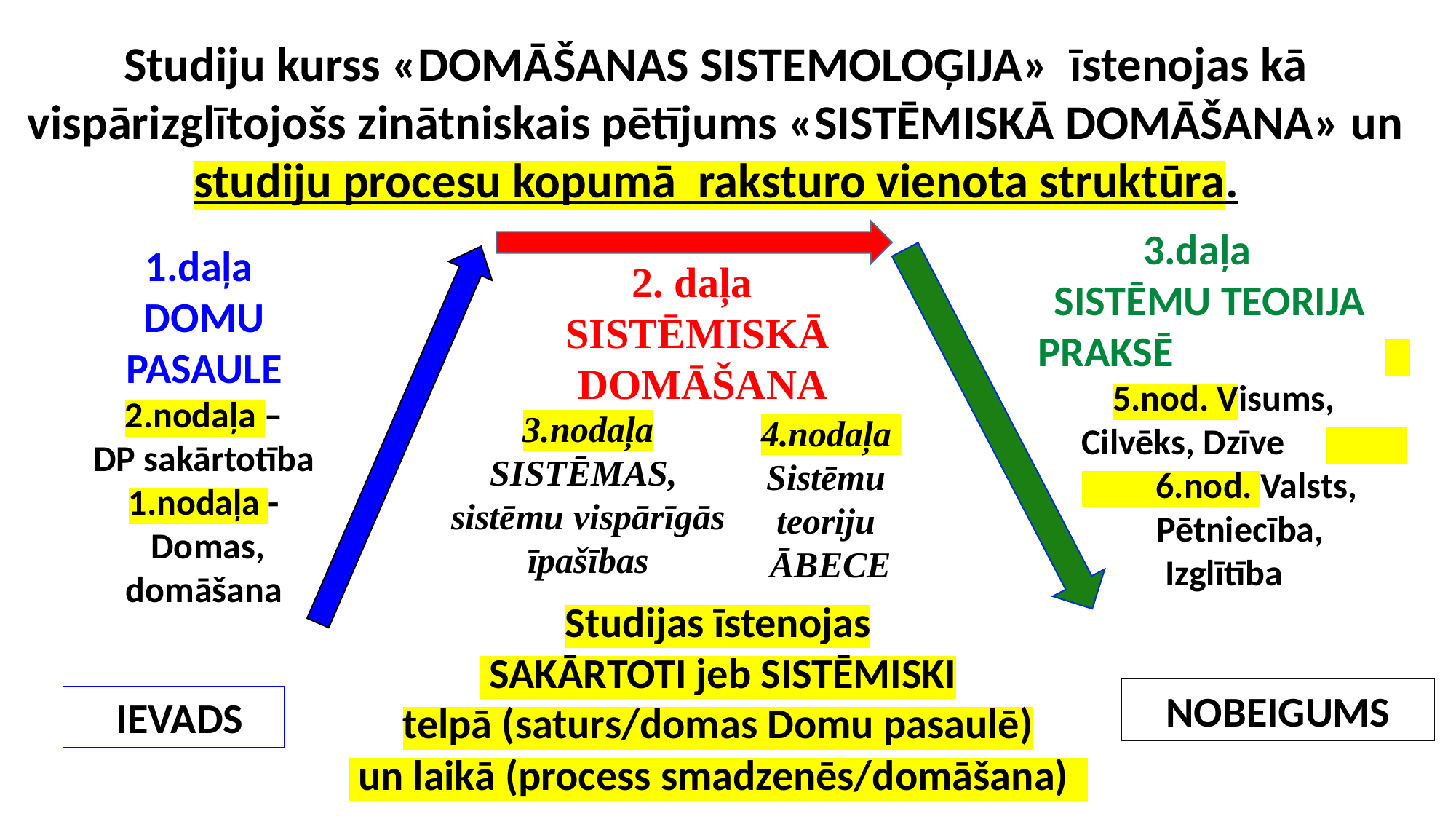

Studiju kurss «DOMĀŠANAS SISTEMOLOĢIJA»  īstenojas kā vispārizglītojošs zinātniskais pētījums «SISTĒMISKĀ DOMĀŠANA» un studiju procesu kopumā  raksturo vienota struktūra.

1.daļa
DOMU PASAULE
2.nodaļa –
DP sakārtotība
1.nodaļa -
 Domas, domāšana

           3.daļa
SISTĒMU TEORIJA    PRAKSĒ                          5.nod. Visums,
     Cilvēks, Dzīve                         6.nod. Valsts,
     Pētniecība,
       Izglītība

2. daļa
SISTĒMISKĀ
 DOMĀŠANA
3.nodaļa
SISTĒMAS,
sistēmu vispārīgās īpašības
4.nodaļa
Sistēmu
teoriju
ĀBECE

Studijas īstenojas
 SAKĀRTOTI jeb SISTĒMISKI
telpā (saturs/domas Domu pasaulē)
 un laikā (process smadzenēs/domāšana)
NOBEIGUMS
    IEVADS